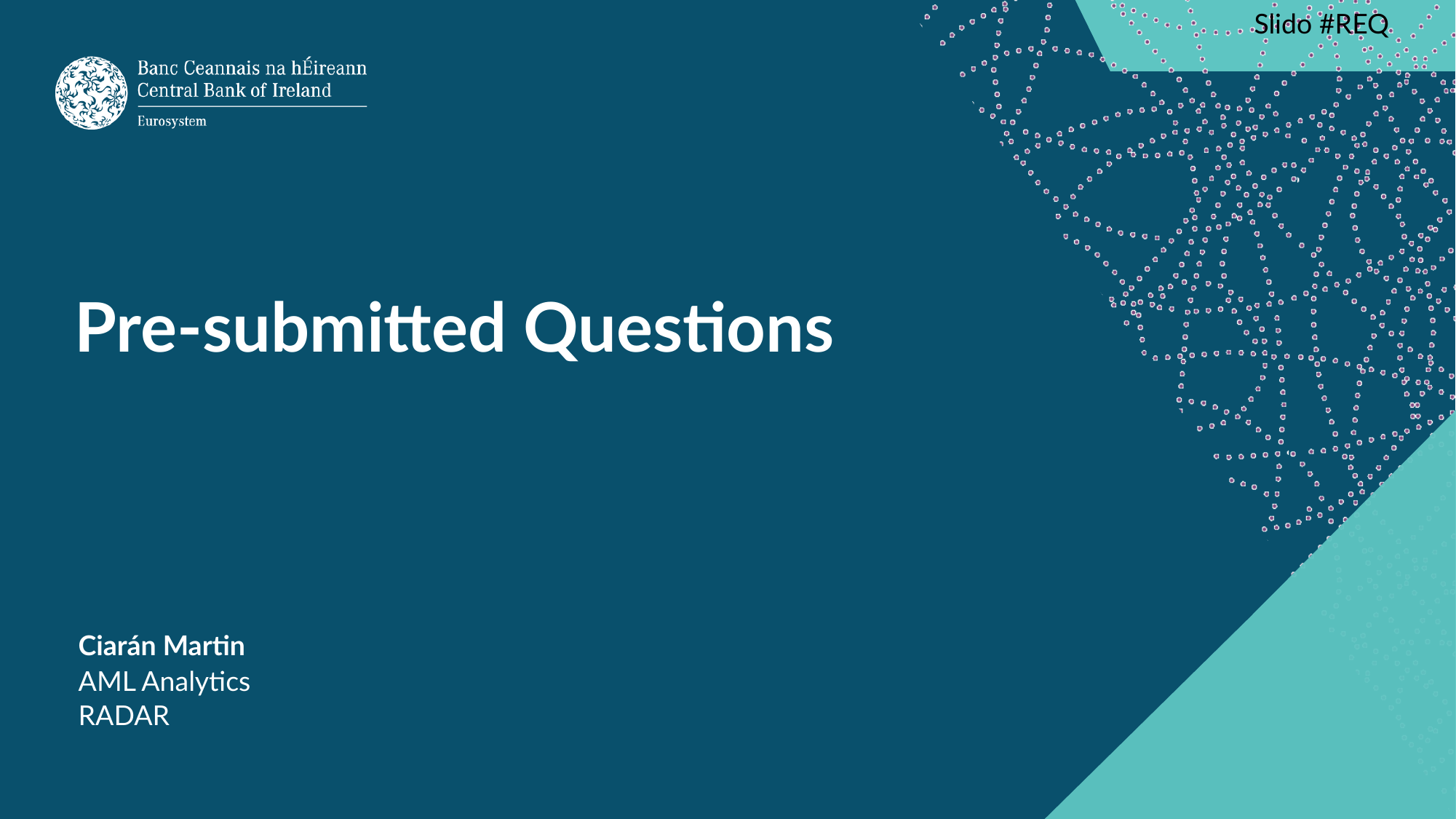

Slido #REQ
Pre-submitted Questions
Ciarán Martin
AML Analytics
RADAR